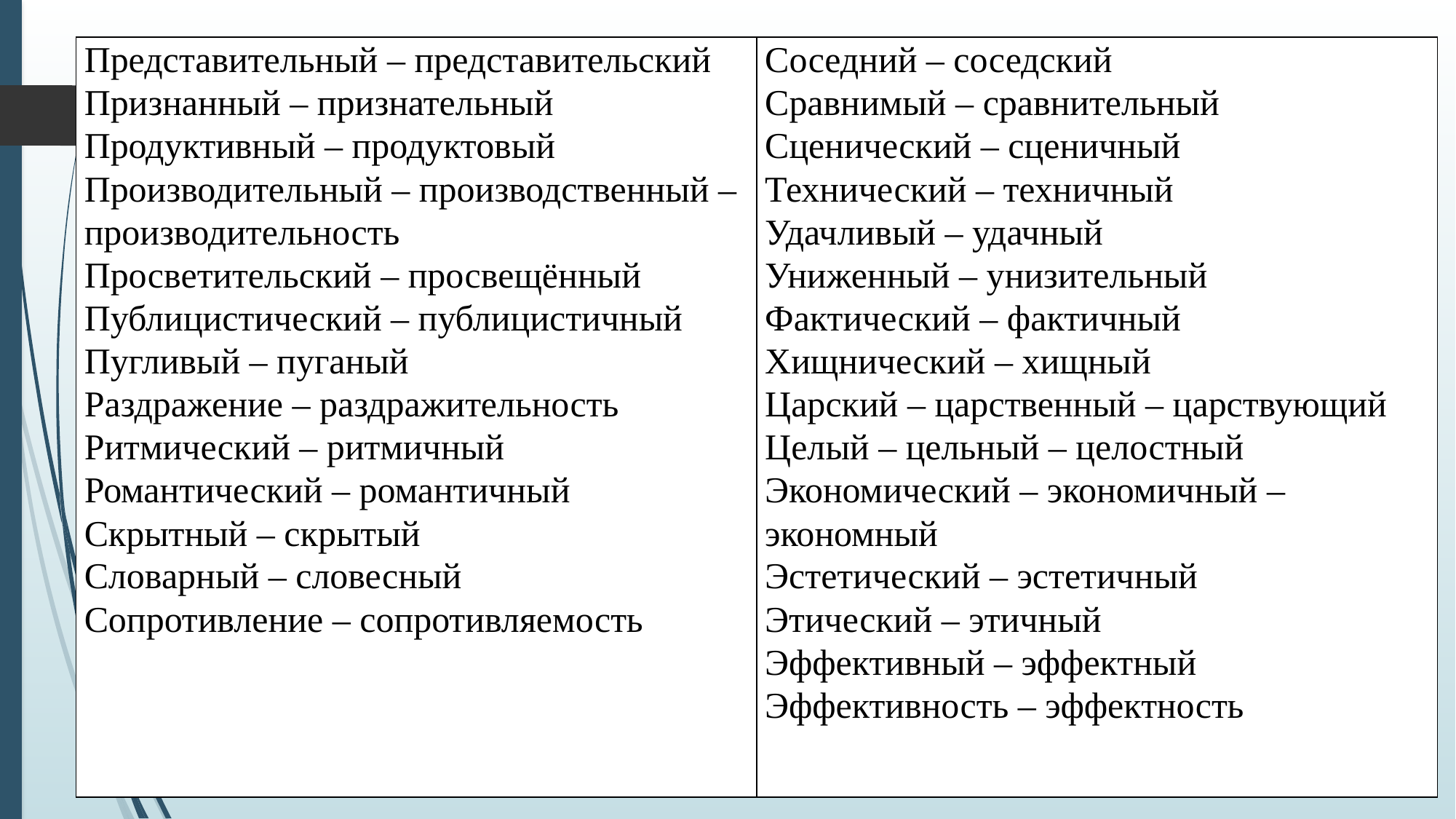

| Представительный – представительский Признанный – признательный Продуктивный – продуктовый Производительный – производственный – производительность Просветительский – просвещённый Публицистический – публицистичный Пугливый – пуганый Раздражение – раздражительность Ритмический – ритмичный Романтический – романтичный Скрытный – скрытый Словарный – словесный Сопротивление – сопротивляемость | Соседний – соседский Сравнимый – сравнительный Сценический – сценичный Технический – техничный Удачливый – удачный Униженный – унизительный Фактический – фактичный Хищнический – хищный Царский – царственный – царствующий Целый – цельный – целостный Экономический – экономичный – экономный Эстетический – эстетичный Этический – этичный Эффективный – эффектный Эффективность – эффектность |
| --- | --- |